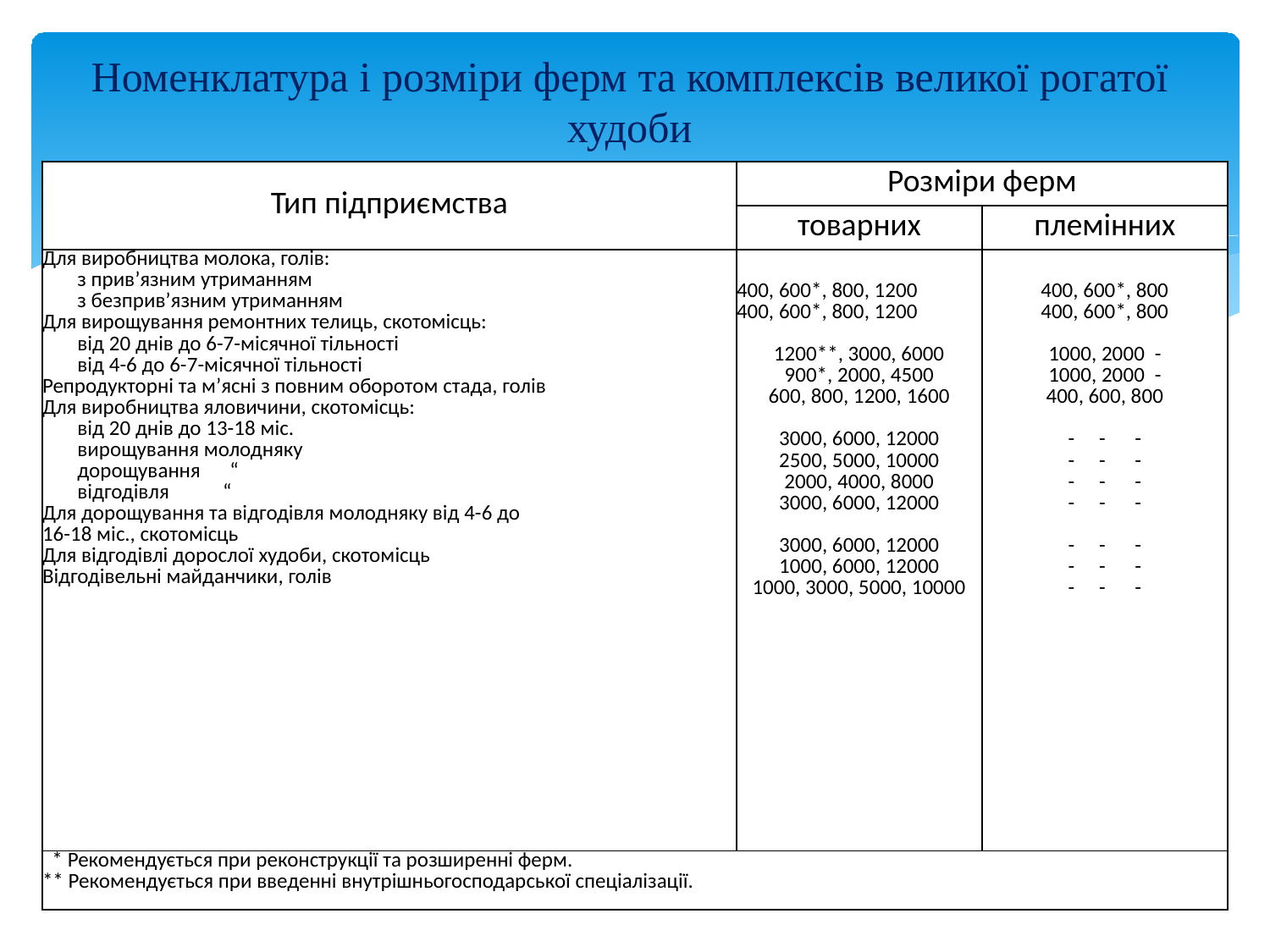

Номенклатура і розміри ферм та комплексів великої рогатої худоби
| Тип підприємства | Розміри ферм |  |
| --- | --- | --- |
|  | товарних | племінних |
| Для виробництва молока, голів: з прив’язним утриманням з безприв’язним утриманням Для вирощування ремонтних телиць, скотомісць: від 20 днів до 6-7-місячної тільності від 4-6 до 6-7-місячної тільності Репродукторні та м’ясні з повним оборотом стада, голів Для виробництва яловичини, скотомісць: від 20 днів до 13-18 міс. вирощування молодняку  дорощування      “ відгодівля           “ Для дорощування та відгодівля молодняку від 4-6 до 16-18 міс., скотомісць Для відгодівлі дорослої худоби, скотомісць Відгодівельні майданчики, голів | 400, 600\*, 800, 1200 400, 600\*, 800, 1200   1200\*\*, 3000, 6000 900\*, 2000, 4500 600, 800, 1200, 1600   3000, 6000, 12000 2500, 5000, 10000 2000, 4000, 8000 3000, 6000, 12000   3000, 6000, 12000 1000, 6000, 12000 1000, 3000, 5000, 10000 | 400, 600\*, 800 400, 600\*, 800   1000, 2000  - 1000, 2000  - 400, 600, 800   -     -      - -     -      - -     -      - -     -      -   -     -      - -     -      - -     -      - |
| \* Рекомендується при реконструкції та розширенні ферм. \*\* Рекомендується при введенні внутрішньогосподарської спеціалізації. |  |  |